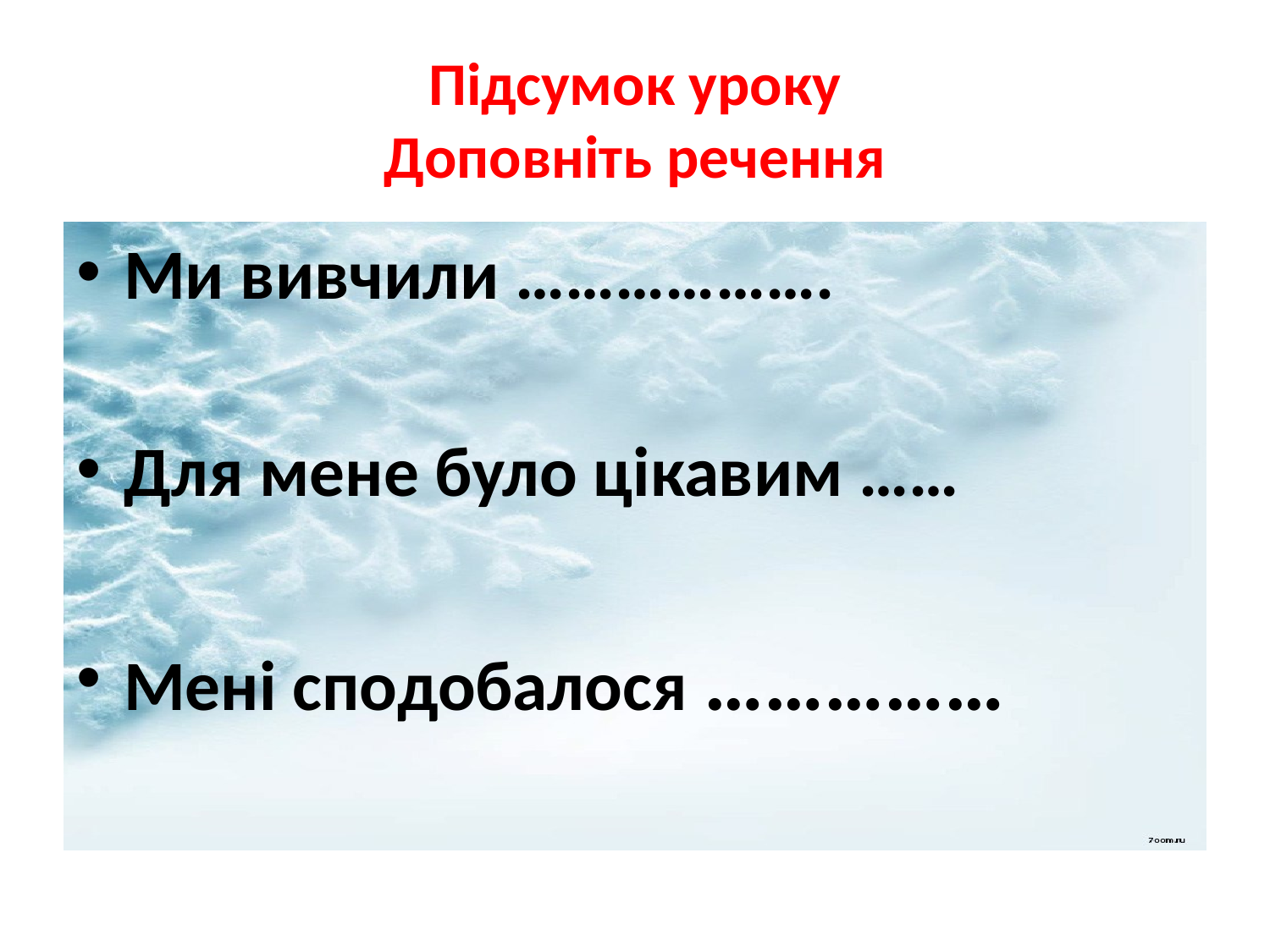

# Підсумок уроку Доповніть речення
Ми вивчили ……………….

Для мене було цікавим ……

Мені сподобалося ……………